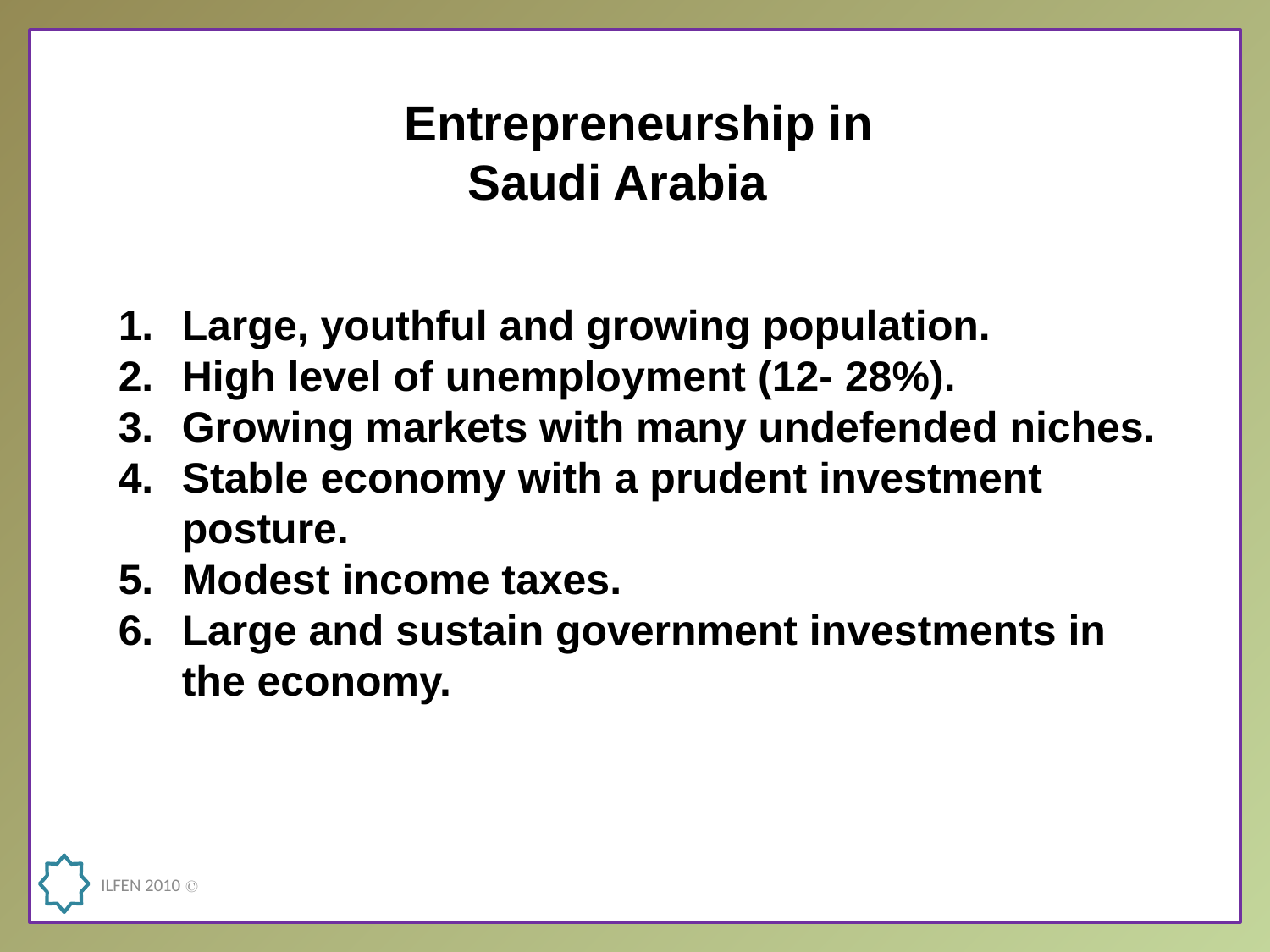

Entrepreneurship in Saudi Arabia

Large, youthful and growing population.
High level of unemployment (12- 28%).
Growing markets with many undefended niches.
Stable economy with a prudent investment posture.
Modest income taxes.
Large and sustain government investments in the economy.